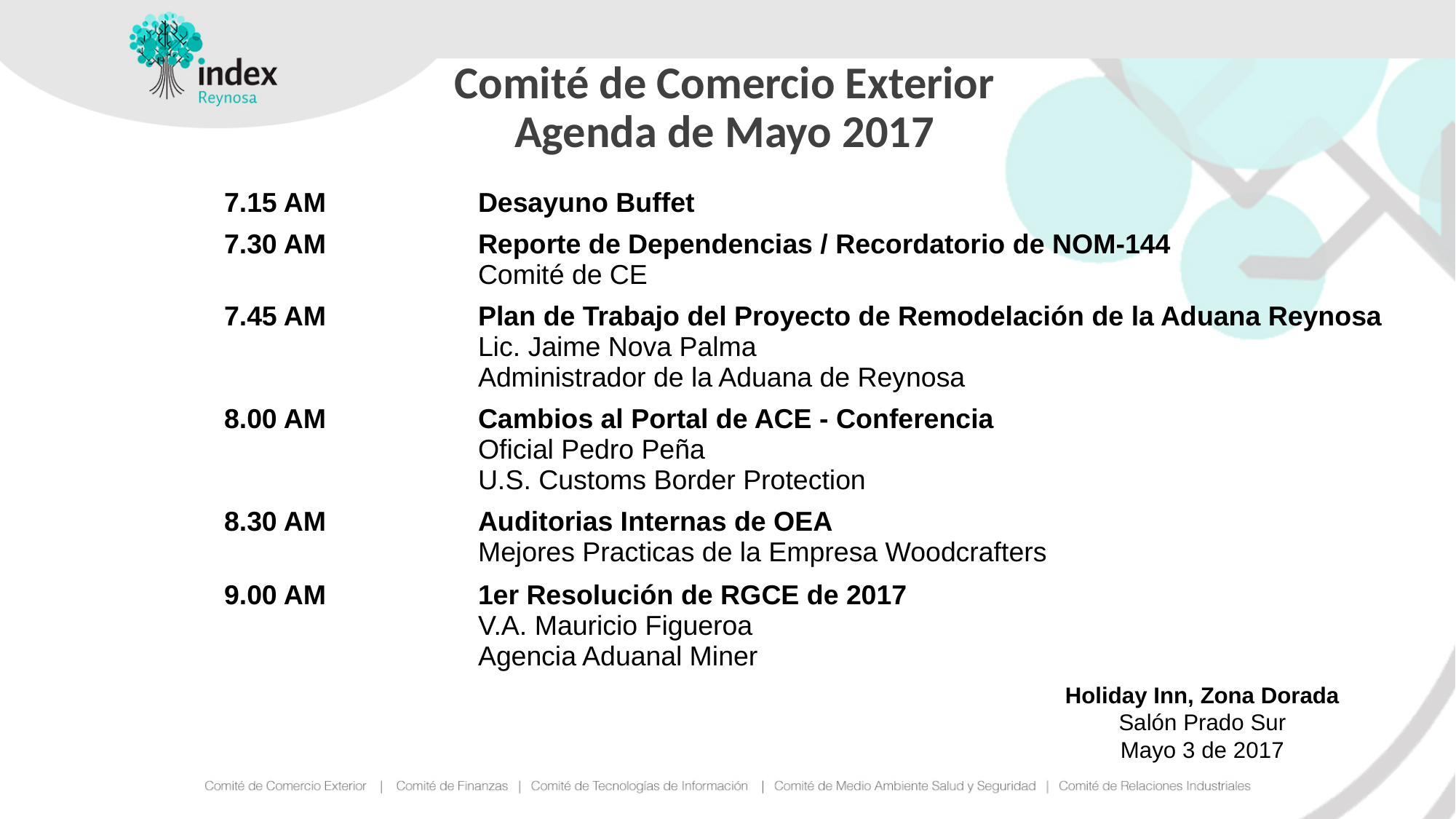

# Comité de Comercio Exterior Agenda de Mayo 2017
| 7.15 AM | Desayuno Buffet |
| --- | --- |
| 7.30 AM | Reporte de Dependencias / Recordatorio de NOM-144 Comité de CE |
| 7.45 AM | Plan de Trabajo del Proyecto de Remodelación de la Aduana Reynosa Lic. Jaime Nova Palma Administrador de la Aduana de Reynosa |
| 8.00 AM | Cambios al Portal de ACE - Conferencia Oficial Pedro Peña U.S. Customs Border Protection |
| 8.30 AM | Auditorias Internas de OEA Mejores Practicas de la Empresa Woodcrafters |
| 9.00 AM | 1er Resolución de RGCE de 2017 V.A. Mauricio Figueroa Agencia Aduanal Miner |
Holiday Inn, Zona Dorada
Salón Prado Sur
Mayo 3 de 2017